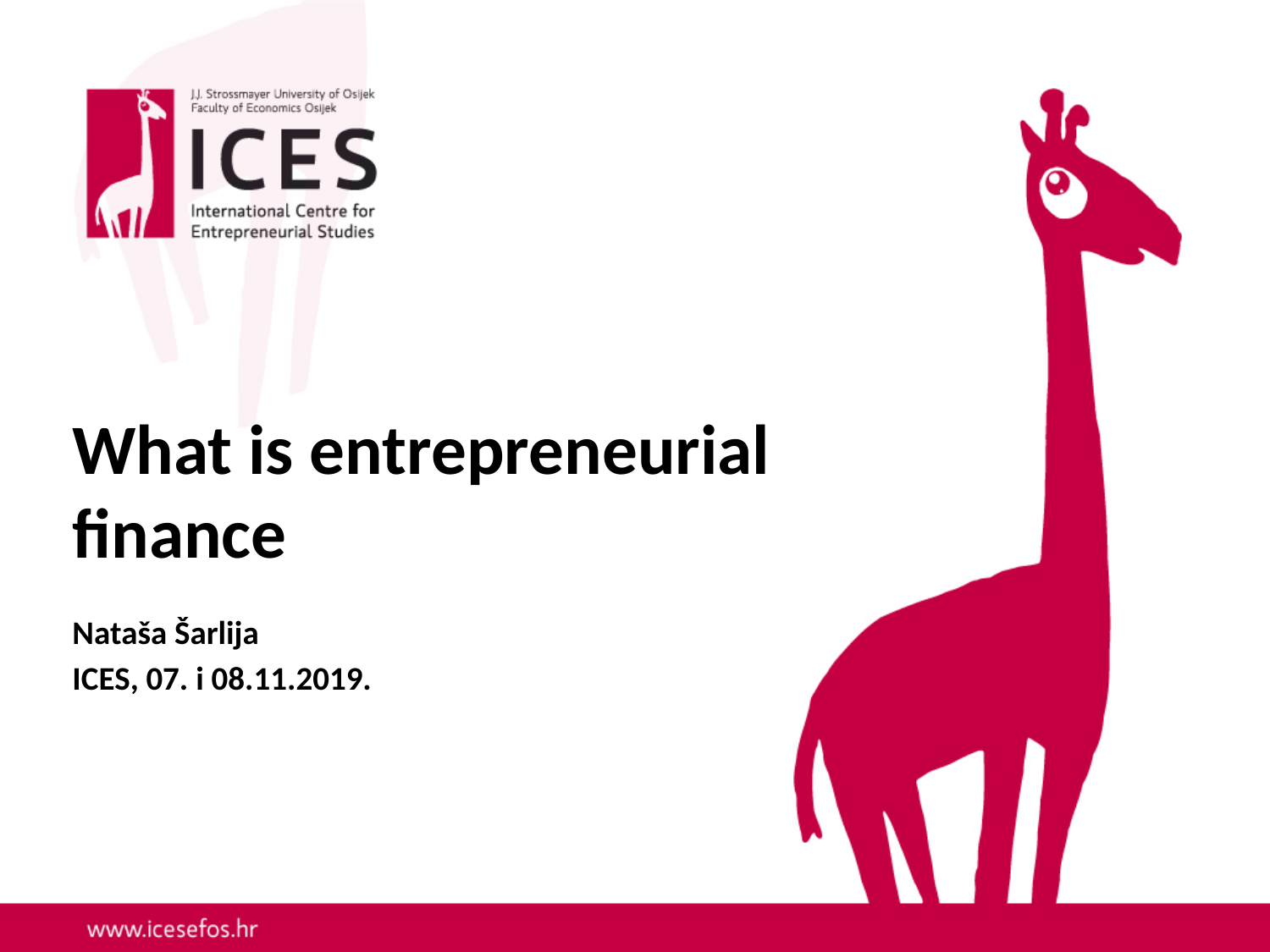

# What is entrepreneurial finance
Nataša Šarlija
ICES, 07. i 08.11.2019.